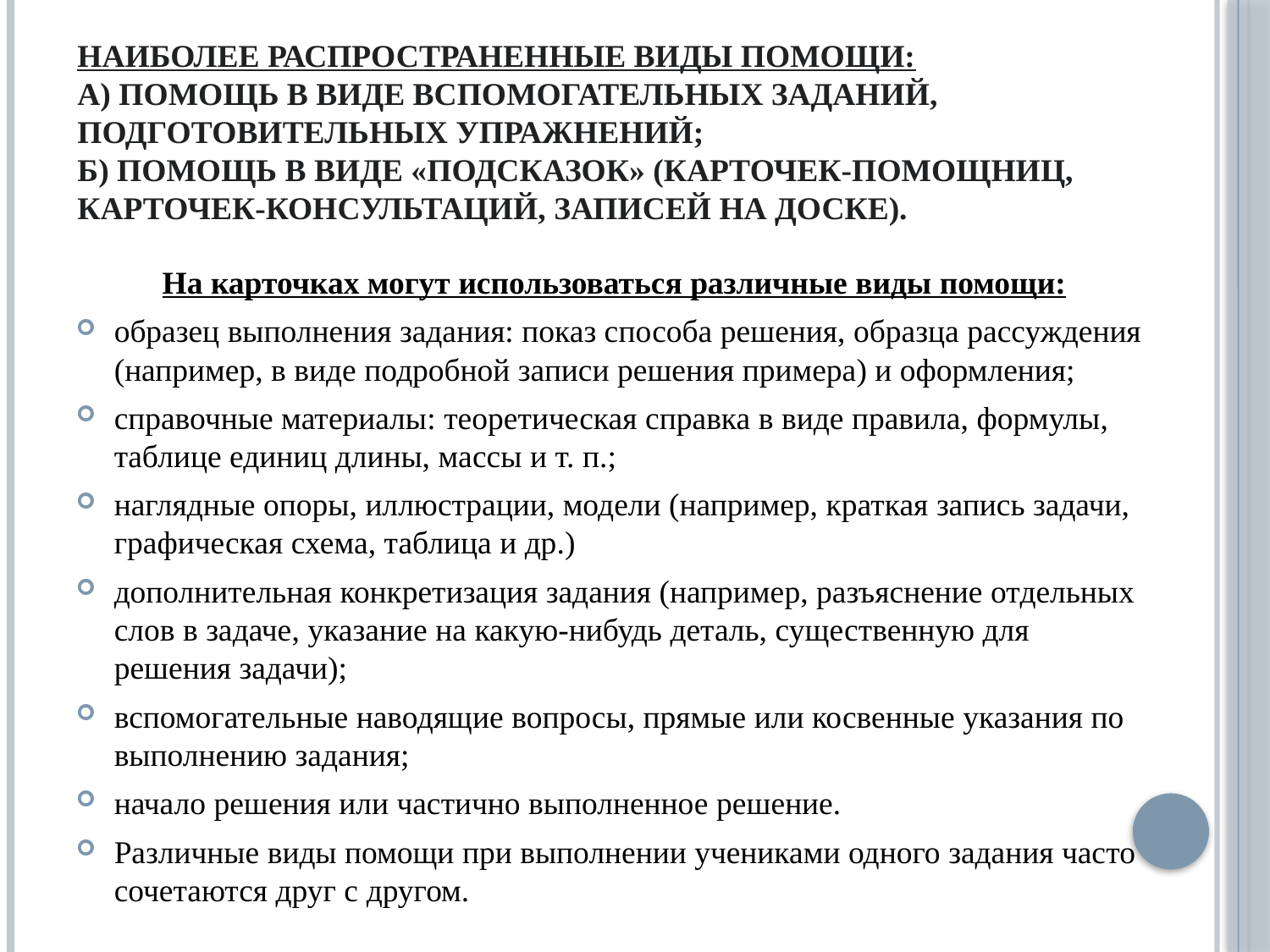

# Наиболее распространенные виды помощи: а) помощь в виде вспомогательных заданий, подготовительных упражнений; б) помощь в виде «подсказок» (карточек-помощниц, карточек-консультаций, записей на доске).
На карточках могут использоваться различные виды помощи:
образец выполнения задания: показ способа решения, образца рассуждения (например, в виде подробной записи решения примера) и оформления;
справочные материалы: теоретическая справка в виде правила, формулы, таблице единиц длины, массы и т. п.;
наглядные опоры, иллюстрации, модели (например, краткая запись задачи, графическая схема, таблица и др.)
дополнительная конкретизация задания (например, разъяснение отдельных слов в задаче, указание на какую-нибудь деталь, существенную для решения задачи);
вспомогательные наводящие вопросы, прямые или косвенные указания по выполнению задания;
начало решения или частично выполненное решение.
Различные виды помощи при выполнении учениками одного задания часто сочетаются друг с другом.